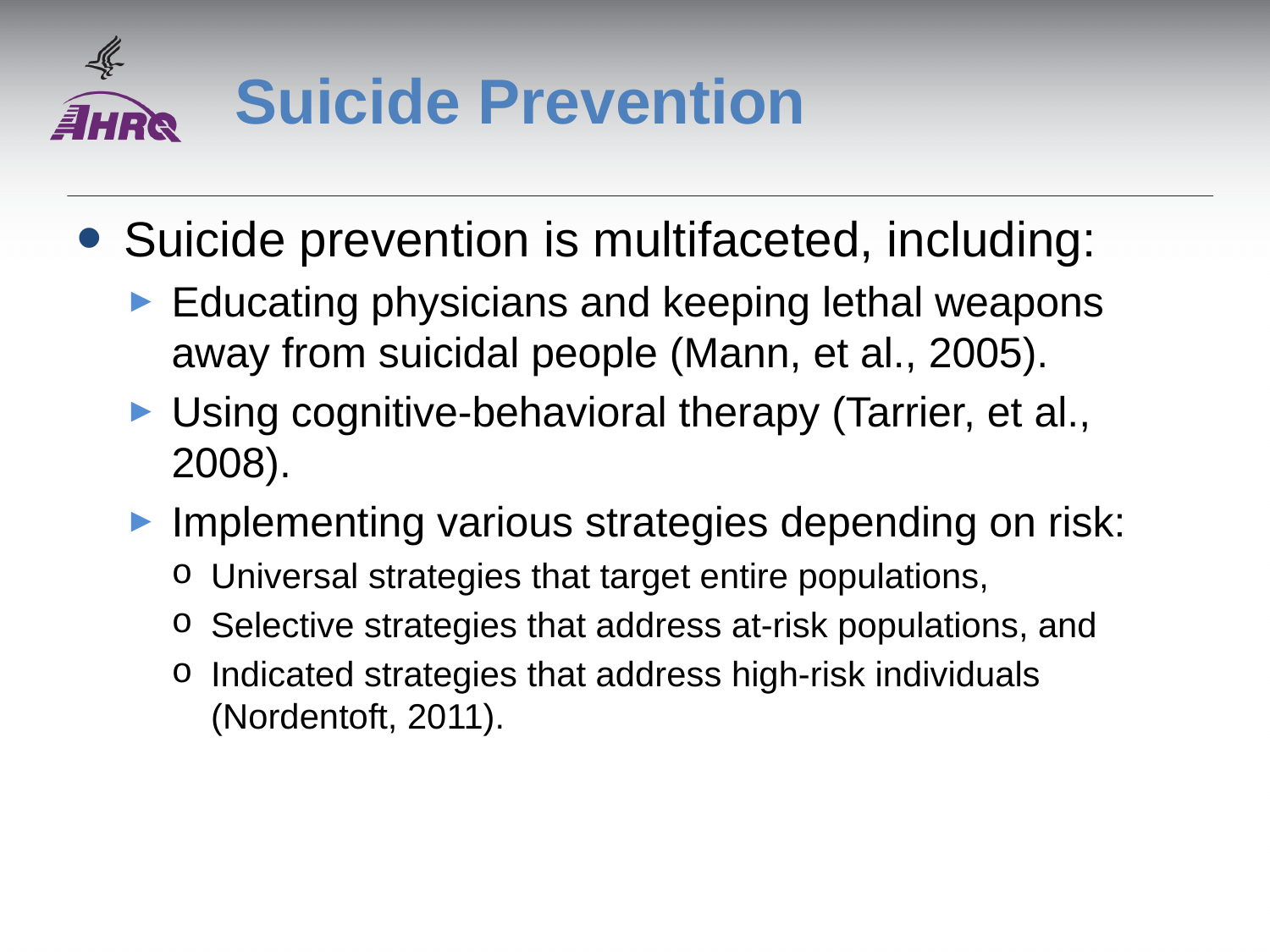

# Suicide Prevention
Suicide prevention is multifaceted, including:
Educating physicians and keeping lethal weapons away from suicidal people (Mann, et al., 2005).
Using cognitive-behavioral therapy (Tarrier, et al., 2008).
Implementing various strategies depending on risk:
Universal strategies that target entire populations,
Selective strategies that address at-risk populations, and
Indicated strategies that address high-risk individuals (Nordentoft, 2011).